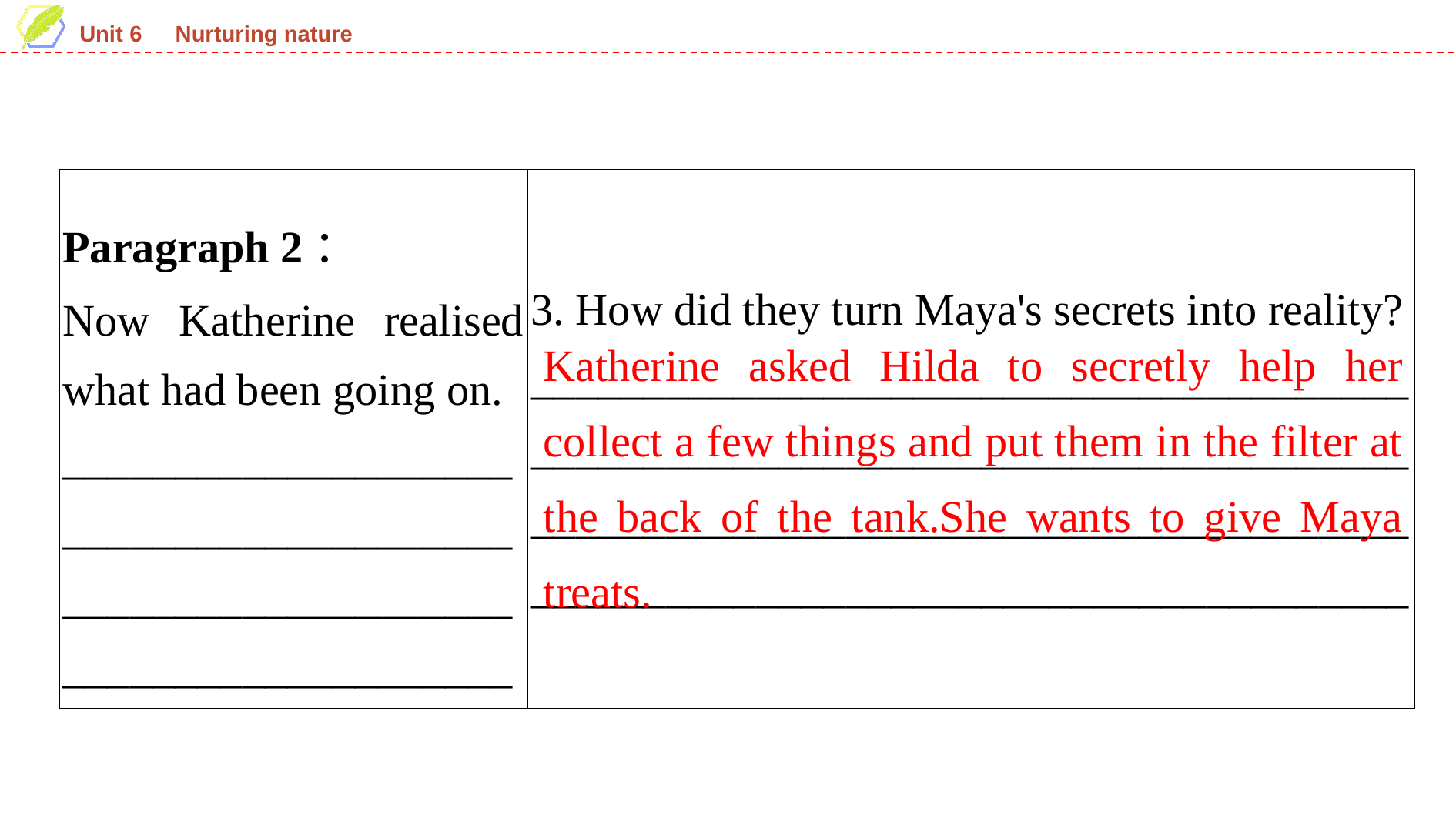

| Paragraph 2： Now Katherine realised what had been going on. \_\_\_\_\_\_\_\_\_\_\_\_\_\_\_\_\_\_\_\_\_\_\_\_\_\_\_\_\_\_\_\_\_\_\_\_\_\_\_\_\_\_\_\_\_\_\_\_\_\_\_\_\_\_\_\_\_\_\_\_\_\_\_\_\_\_\_\_\_\_\_\_\_\_\_\_\_\_\_\_ | 3. How did they turn Maya's secrets into reality? \_\_\_\_\_\_\_\_\_\_\_\_\_\_\_\_\_\_\_\_\_\_\_\_\_\_\_\_\_\_\_\_\_\_\_\_\_\_\_\_\_\_\_\_\_\_\_\_\_\_\_\_\_\_\_\_\_\_\_\_\_\_\_\_\_\_\_\_\_\_\_\_\_\_\_\_\_\_\_\_\_\_\_\_\_\_\_\_\_\_\_\_\_\_\_\_\_\_\_\_\_\_\_\_\_\_\_\_\_\_\_\_\_\_\_\_\_\_\_\_\_\_\_\_\_\_\_\_\_\_\_\_\_\_\_\_\_\_\_\_\_\_\_\_\_\_\_\_\_\_\_\_\_\_\_\_ |
| --- | --- |
Katherine asked Hilda to secretly help her collect a few things and put them in the filter at the back of the tank.She wants to give Maya treats.